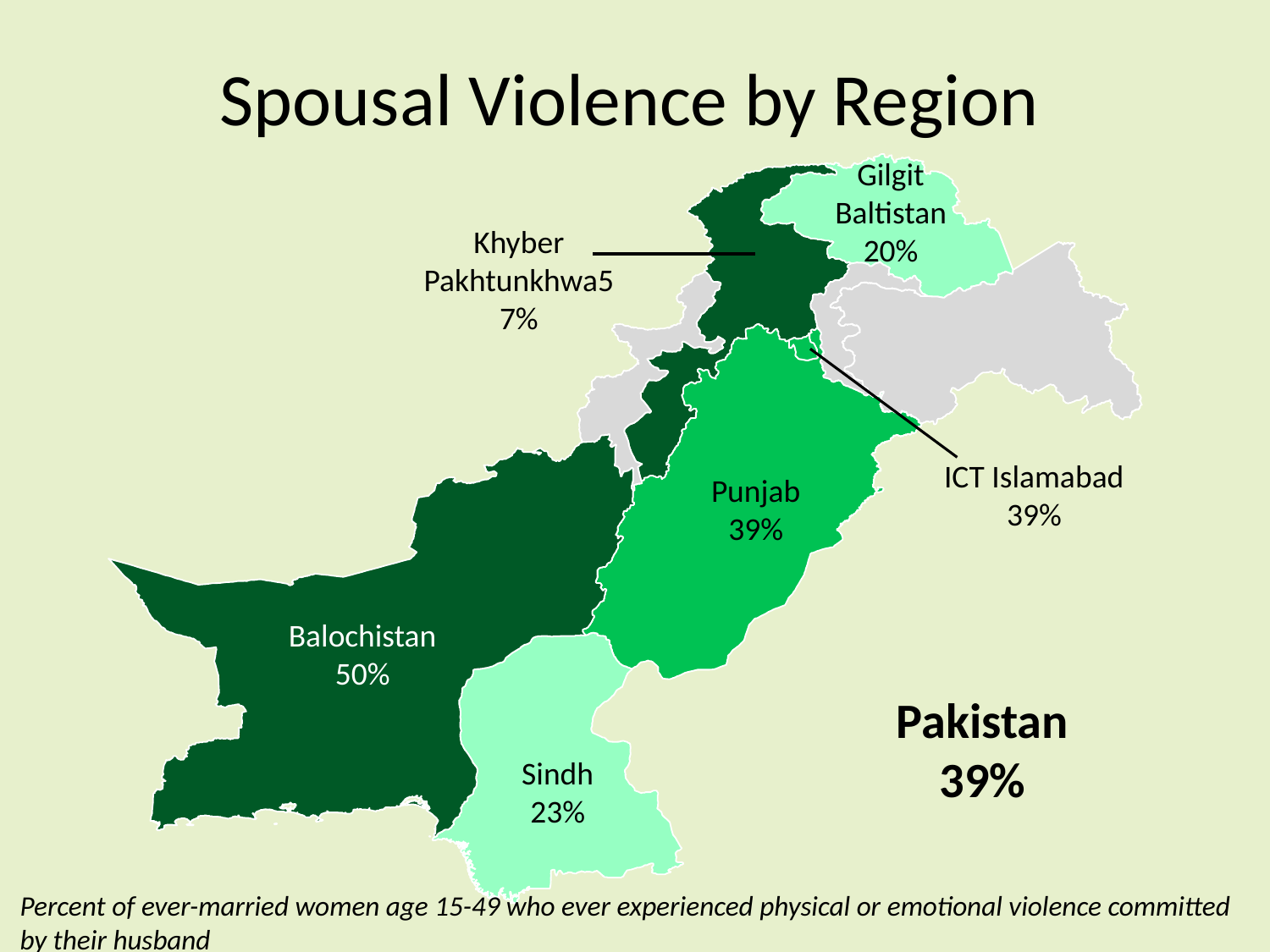

# Spousal Violence by Region

Gilgit
Baltistan
20%
Khyber
Pakhtunkhwa57%
ICT Islamabad
39%
Punjab
39%
Balochistan
50%
Pakistan
39%
Sindh
23%
Percent of ever-married women age 15-49 who ever experienced physical or emotional violence committed by their husband